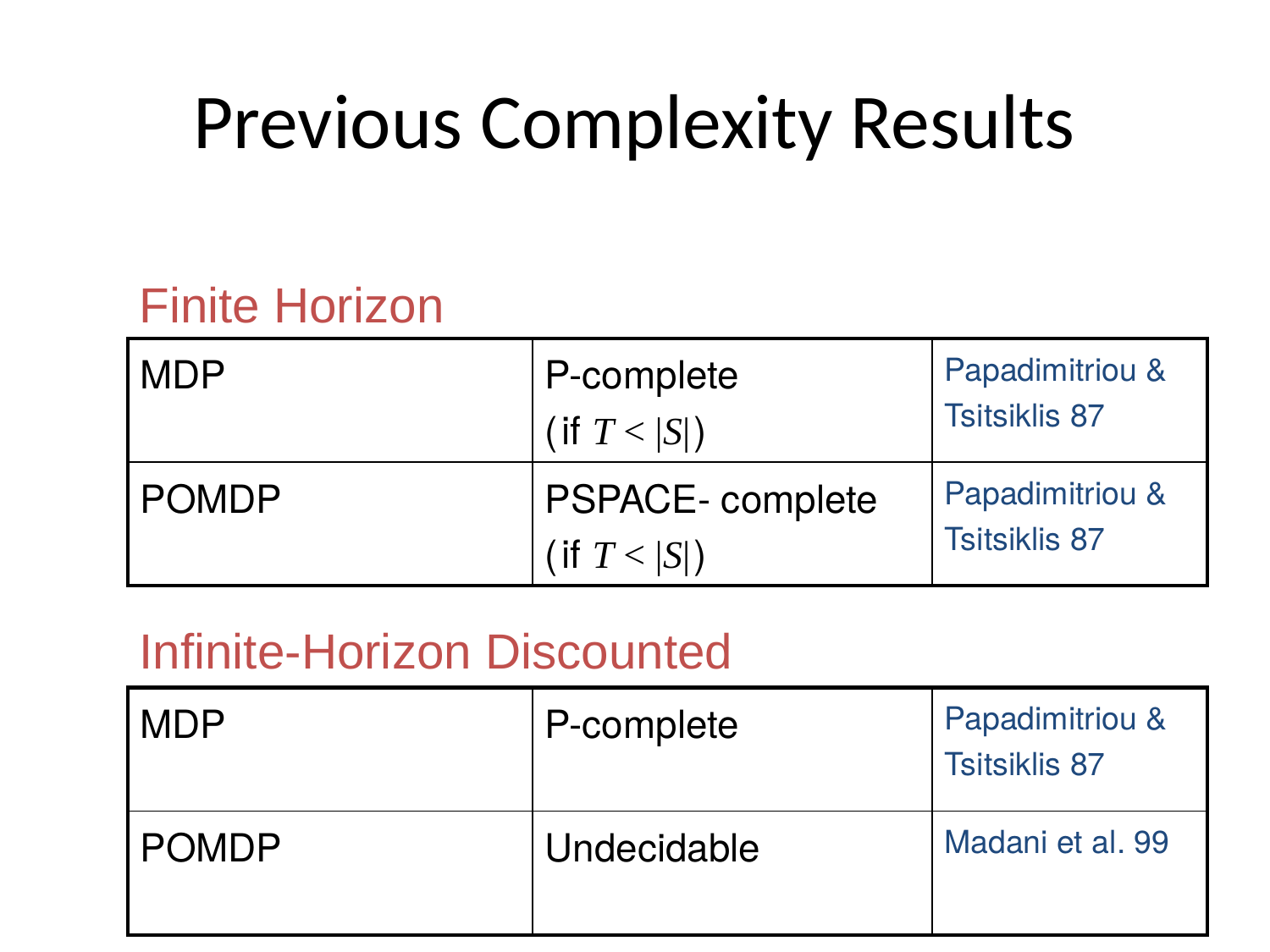

# Previous Complexity Results
Finite Horizon
| MDP | P-complete ( if T < |S| ) | Papadimitriou & Tsitsiklis 87 |
| --- | --- | --- |
| POMDP | PSPACE- complete ( if T < |S| ) | Papadimitriou & Tsitsiklis 87 |
Infinite-Horizon Discounted
| MDP | P-complete | Papadimitriou & Tsitsiklis 87 |
| --- | --- | --- |
| POMDP | Undecidable | Madani et al. 99 |